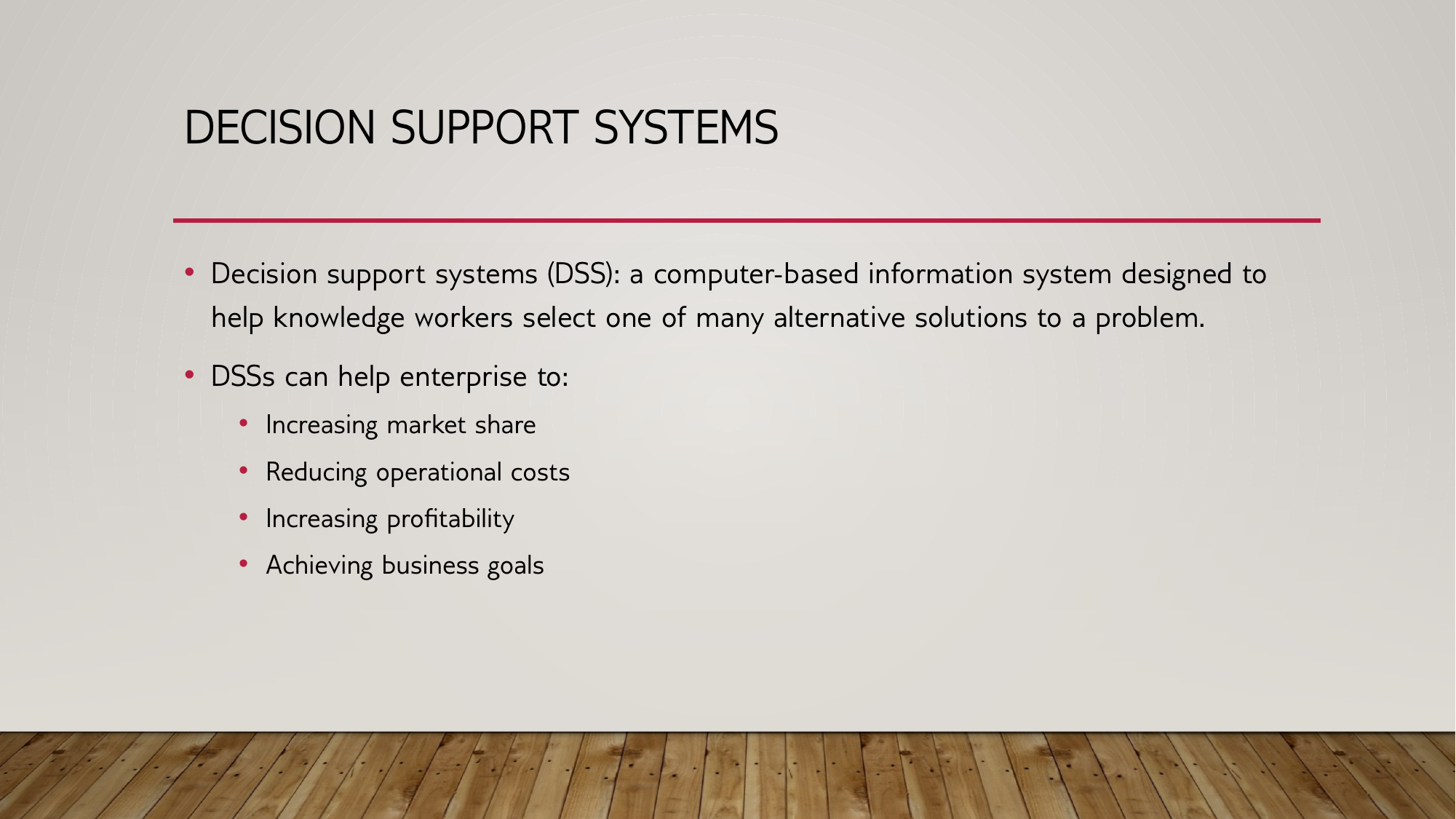

# Decision support systems
Decision support systems (DSS): a computer-based information system designed to help knowledge workers select one of many alternative solutions to a problem.
DSSs can help enterprise to:
Increasing market share
Reducing operational costs
Increasing profitability
Achieving business goals